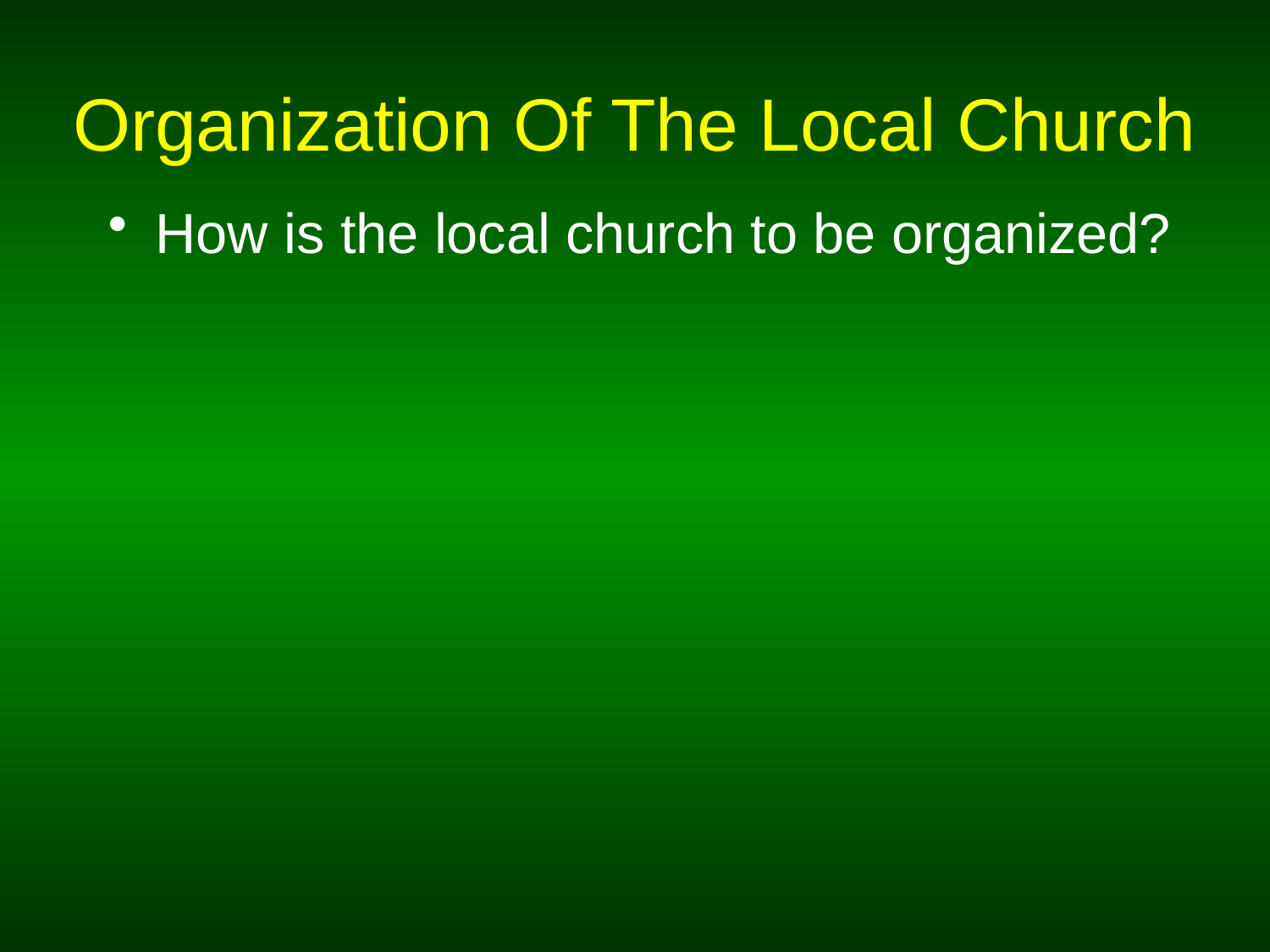

# Organization Of The Local Church
How is the local church to be organized?